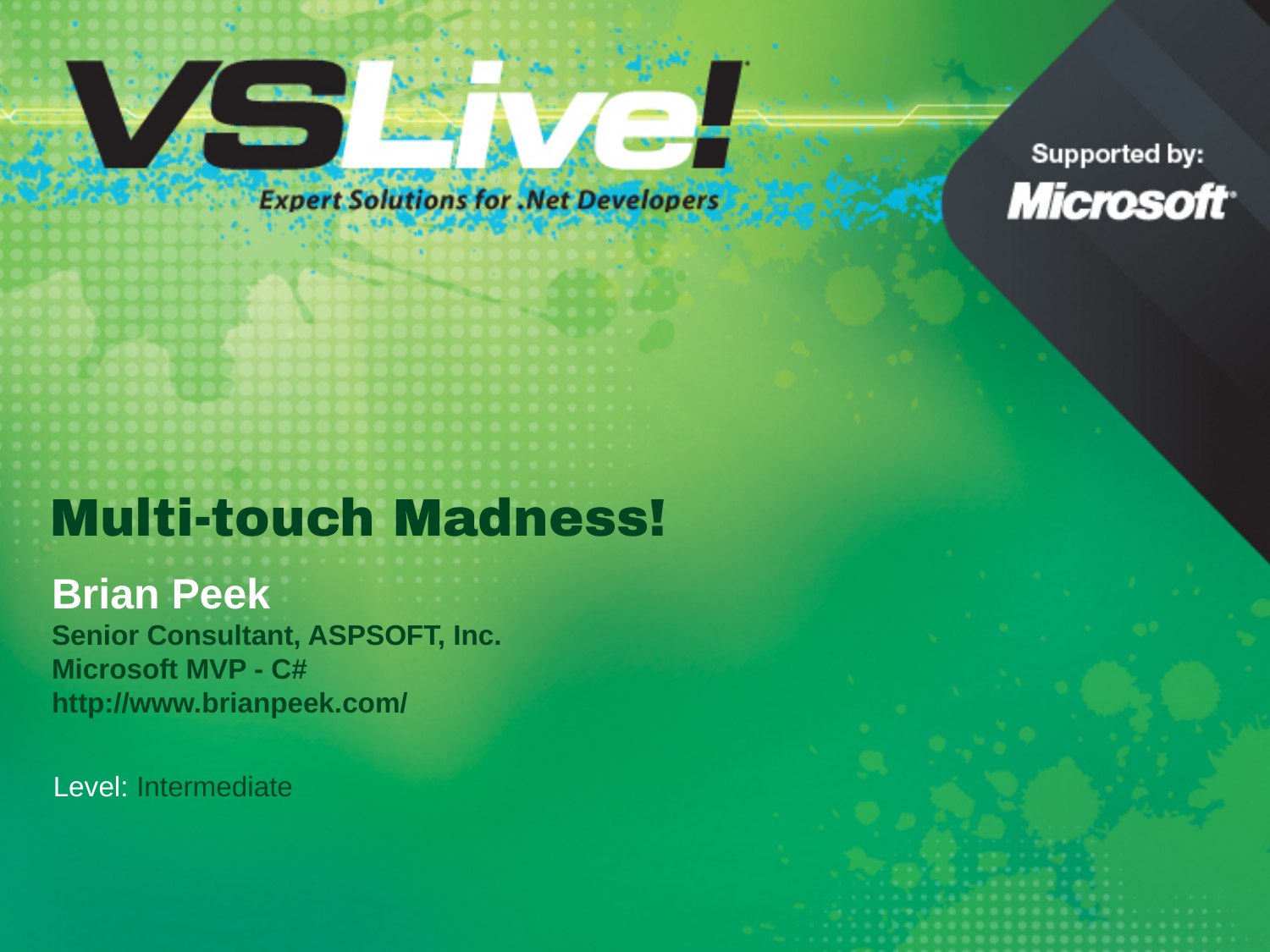

# Multi-touch Madness!
Brian Peek
Senior Consultant, ASPSOFT, Inc.
Microsoft MVP - C#
http://www.brianpeek.com/

Level: Intermediate